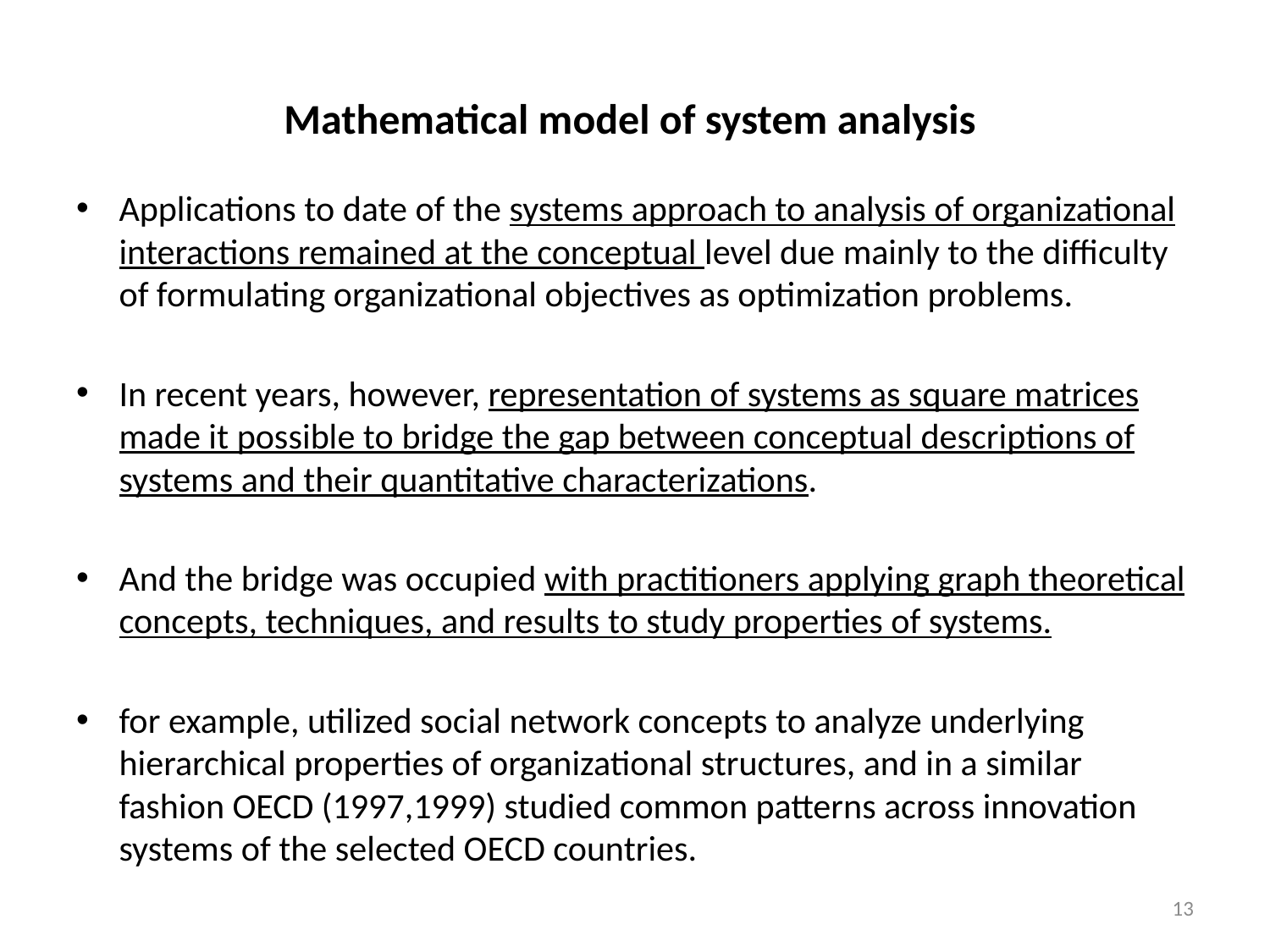

# Mathematical model of system analysis
Applications to date of the systems approach to analysis of organizational interactions remained at the conceptual level due mainly to the difficulty of formulating organizational objectives as optimization problems.

In recent years, however, representation of systems as square matrices made it possible to bridge the gap between conceptual descriptions of systems and their quantitative characterizations.

And the bridge was occupied with practitioners applying graph theoretical concepts, techniques, and results to study properties of systems.

for example, utilized social network concepts to analyze underlying hierarchical properties of organizational structures, and in a similar fashion OECD (1997,1999) studied common patterns across innovation systems of the selected OECD countries.
13